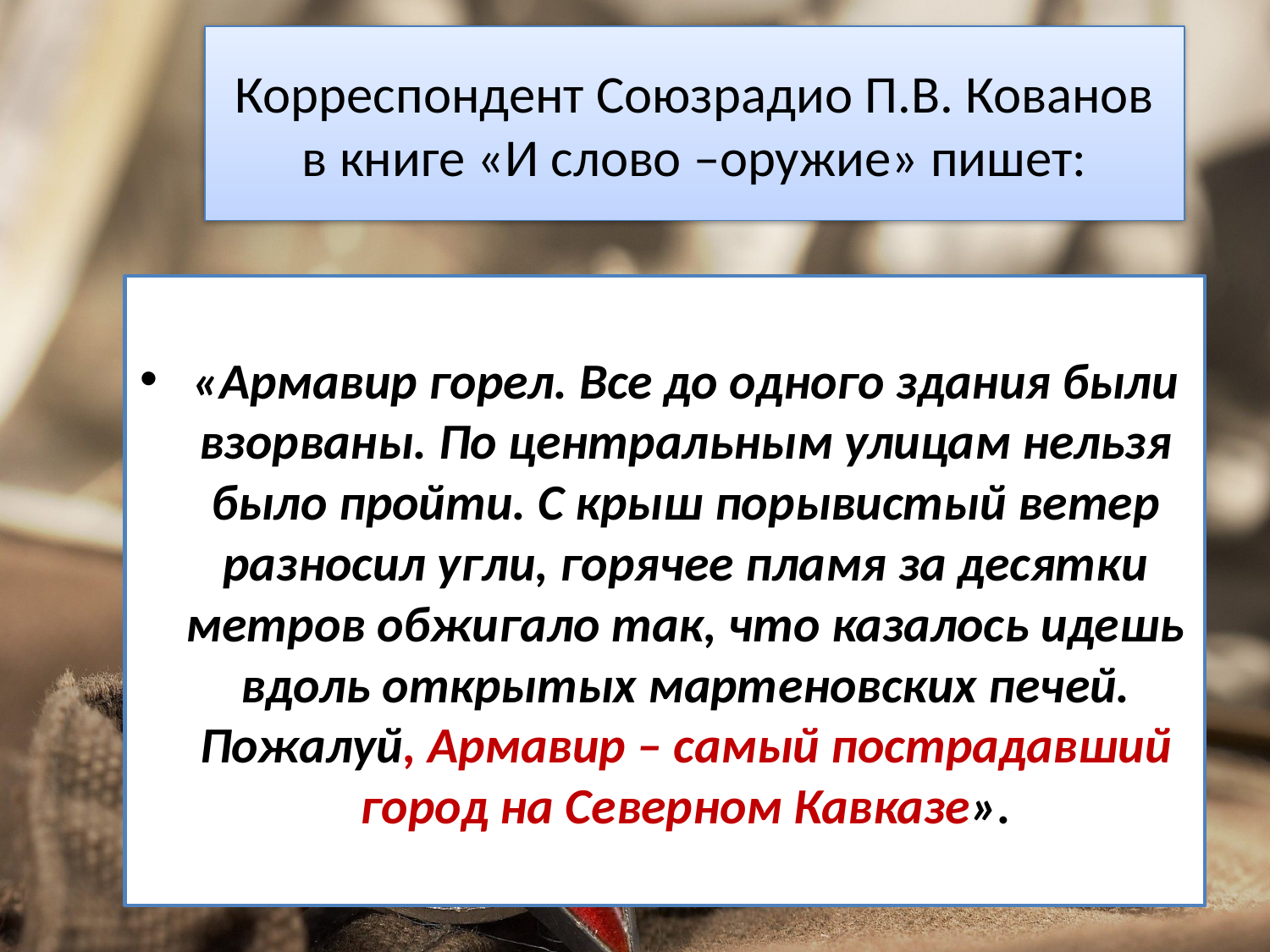

# Корреспондент Союзрадио П.В. Кованов в книге «И слово –оружие» пишет:

«Армавир горел. Все до одного здания были взорваны. По центральным улицам нельзя было пройти. С крыш порывистый ветер разносил угли, горячее пламя за десятки метров обжигало так, что казалось идешь вдоль открытых мартеновских печей. Пожалуй, Армавир – самый пострадавший город на Северном Кавказе».